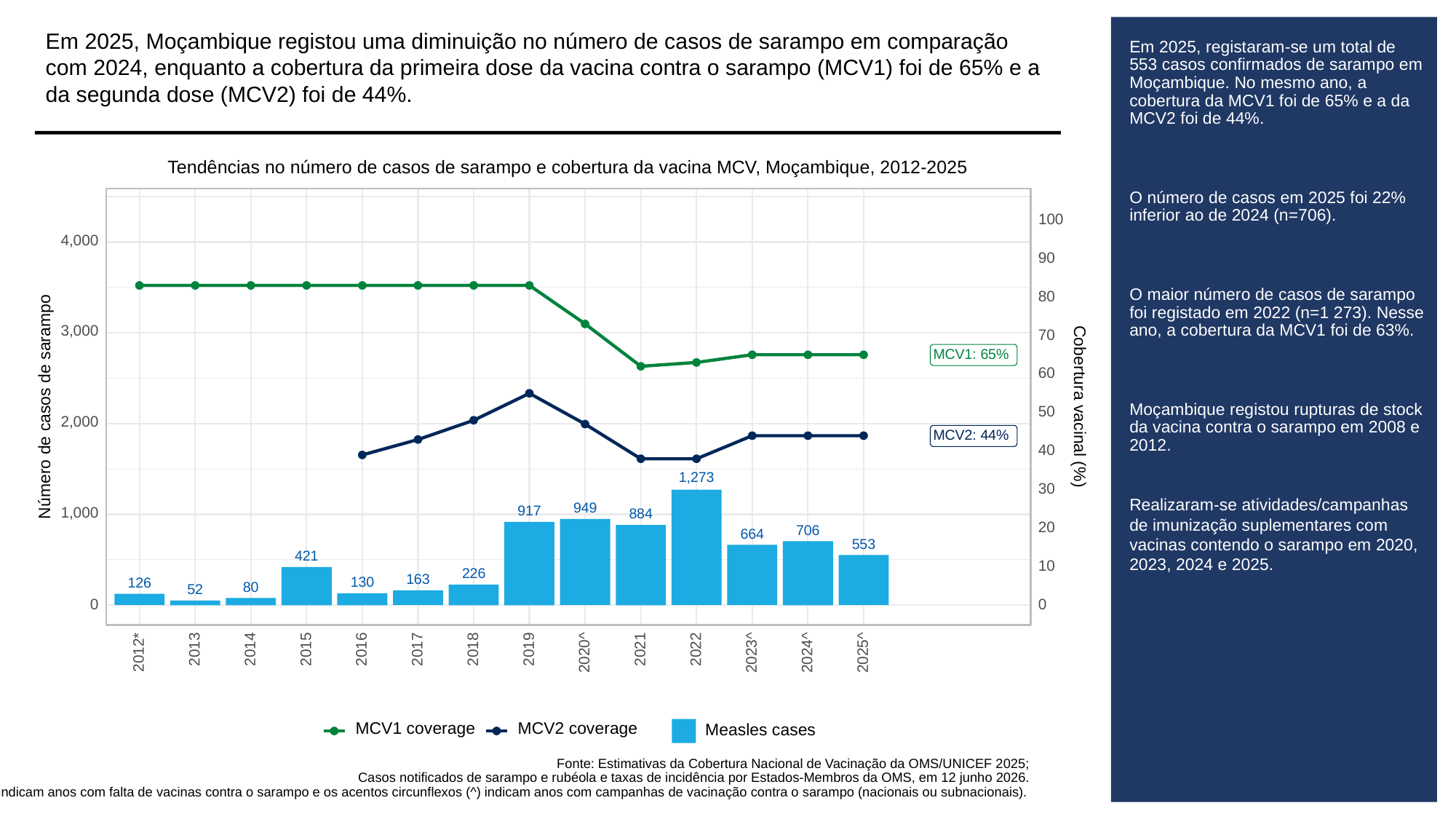

Em 2025, Moçambique registou uma diminuição no número de casos de sarampo em comparação com 2024, enquanto a cobertura da primeira dose da vacina contra o sarampo (MCV1) foi de 65% e a da segunda dose (MCV2) foi de 44%.
# Em 2025, registaram-se um total de 553 casos confirmados de sarampo em Moçambique. No mesmo ano, a cobertura da MCV1 foi de 65% e a da MCV2 foi de 44%.

O número de casos em 2025 foi 22% inferior ao de 2024 (n=706).

O maior número de casos de sarampo foi registado em 2022 (n=1 273). Nesse ano, a cobertura da MCV1 foi de 63%.

Moçambique registou rupturas de stock da vacina contra o sarampo em 2008 e 2012.

Realizaram-se atividades/campanhas de imunização suplementares com vacinas contendo o sarampo em 2020, 2023, 2024 e 2025.

Tendências no número de casos de sarampo e cobertura da vacina MCV, Moçambique, 2012-2025

100
4,000

90

80

3,000
70

MCV1: 65%

60

Cobertura vacinal (%)
Número de casos de sarampo
50
2,000

MCV2: 44%

40

1,273
30

949
917
1,000
884

20

706
664
553

421

10

226
163
130
126
80

52

0
0

2013
2014
2015
2016
2017
2018
2019
2021
2022
2012*
2023^
2020^
2024^
2025^

MCV1 coverage
MCV2 coverage
Measles cases

Fonte: Estimativas da Cobertura Nacional de Vacinação da OMS/UNICEF 2025;
Casos notificados de sarampo e rubéola e taxas de incidência por Estados-Membros da OMS, em 12 junho 2026.
Dados provisórios baseados em dados mensais notificados à OMS (Genebra) em 12 junho 2026.\ nNota: Os asteriscos (*) indicam anos com falta de vacinas contra o sarampo e os acentos circunflexos (^) indicam anos com campanhas de vacinação contra o sarampo (nacionais ou subnacionais).